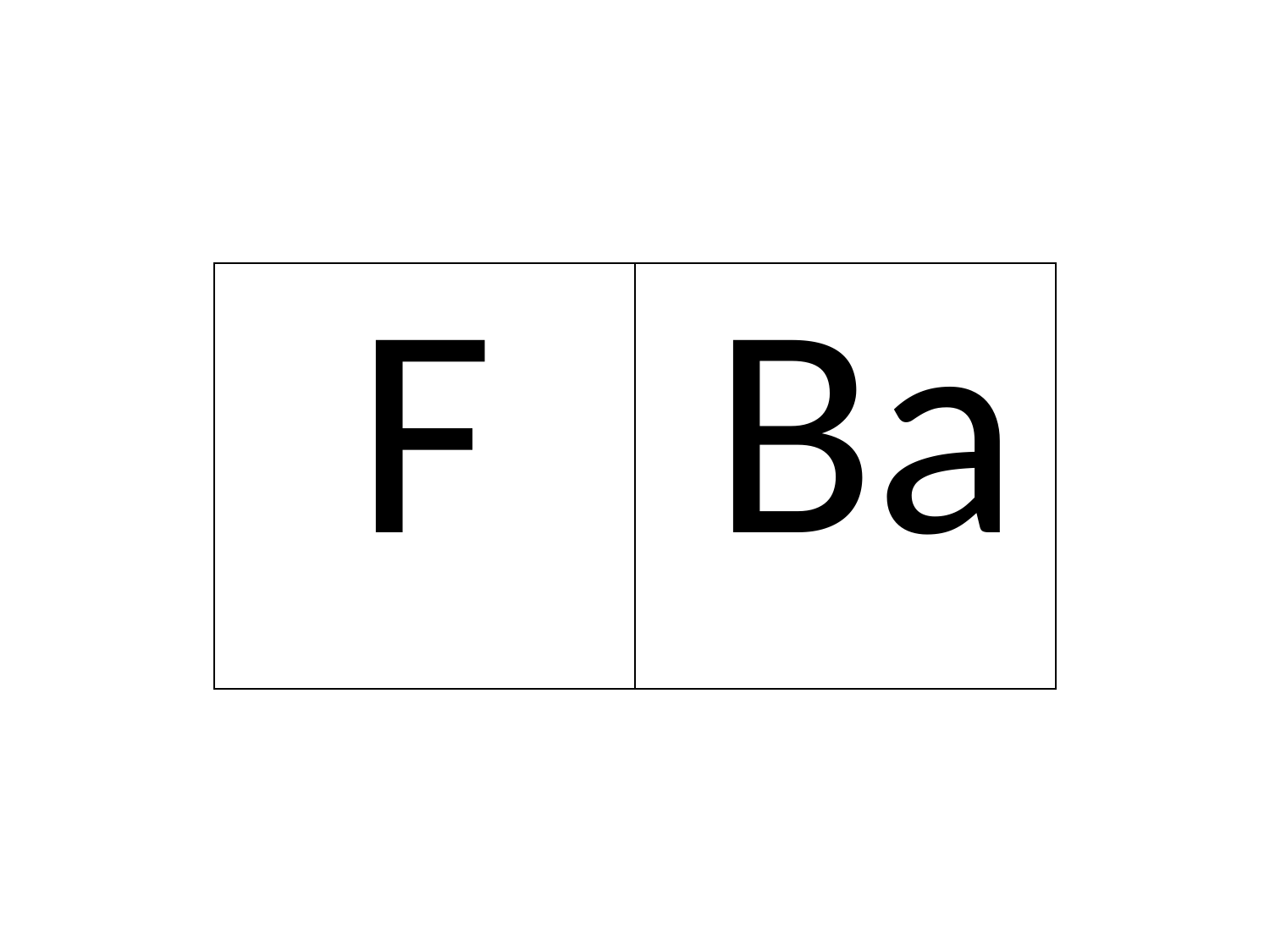

| F | Ba |
| --- | --- |